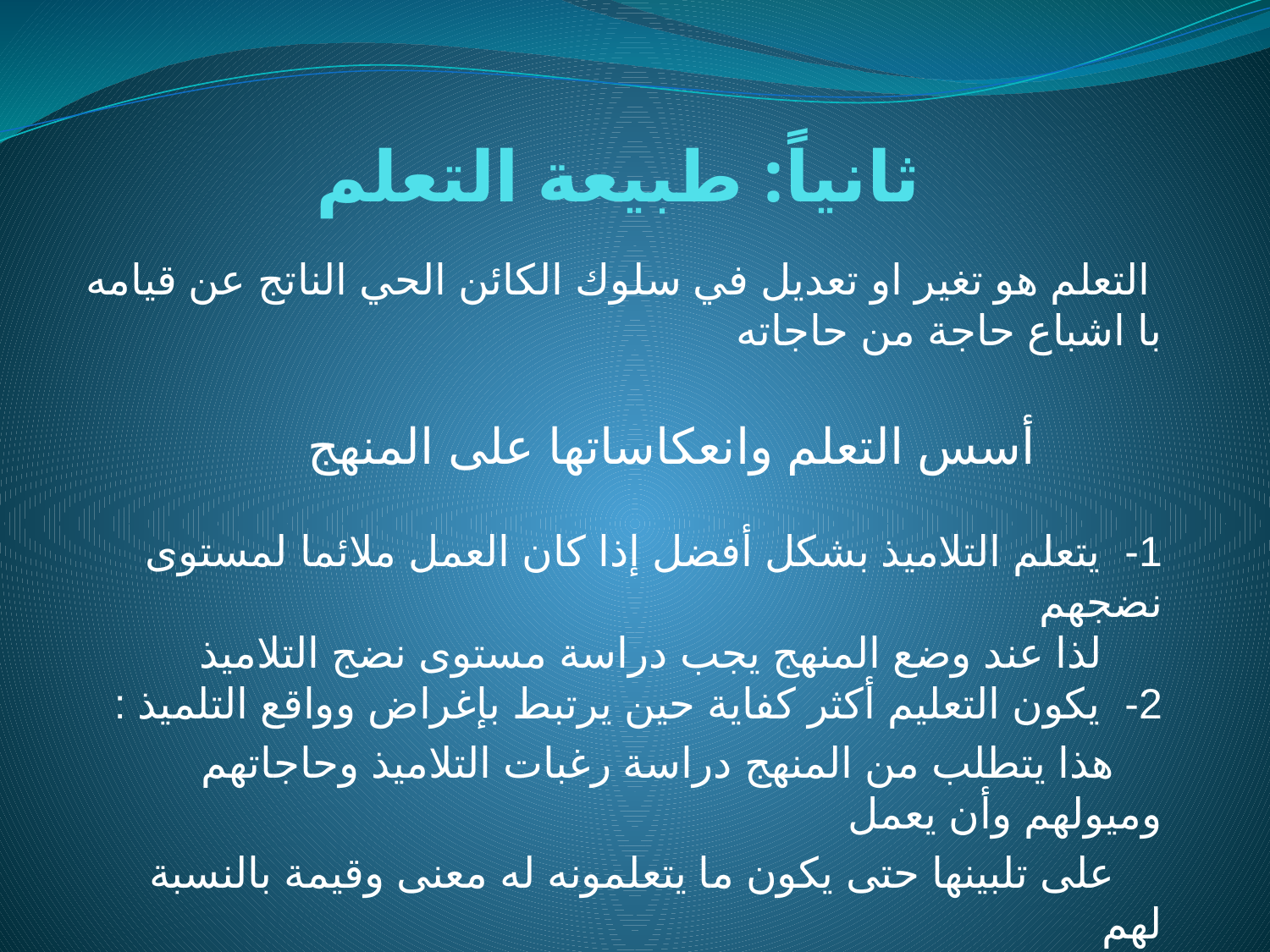

# ثانياً: طبيعة التعلم
 التعلم هو تغير او تعديل في سلوك الكائن الحي الناتج عن قيامه با اشباع حاجة من حاجاته
		أسس التعلم وانعكاساتها على المنهج
1-  يتعلم التلاميذ بشكل أفضل إذا كان العمل ملائما لمستوى نضجهم
     لذا عند وضع المنهج يجب دراسة مستوى نضج التلاميذ
2-  يكون التعليم أكثر كفاية حين يرتبط بإغراض وواقع التلميذ :
    هذا يتطلب من المنهج دراسة رغبات التلاميذ وحاجاتهم وميولهم وأن يعمل
    على تلبينها حتى يكون ما يتعلمونه له معنى وقيمة بالنسبة لهم